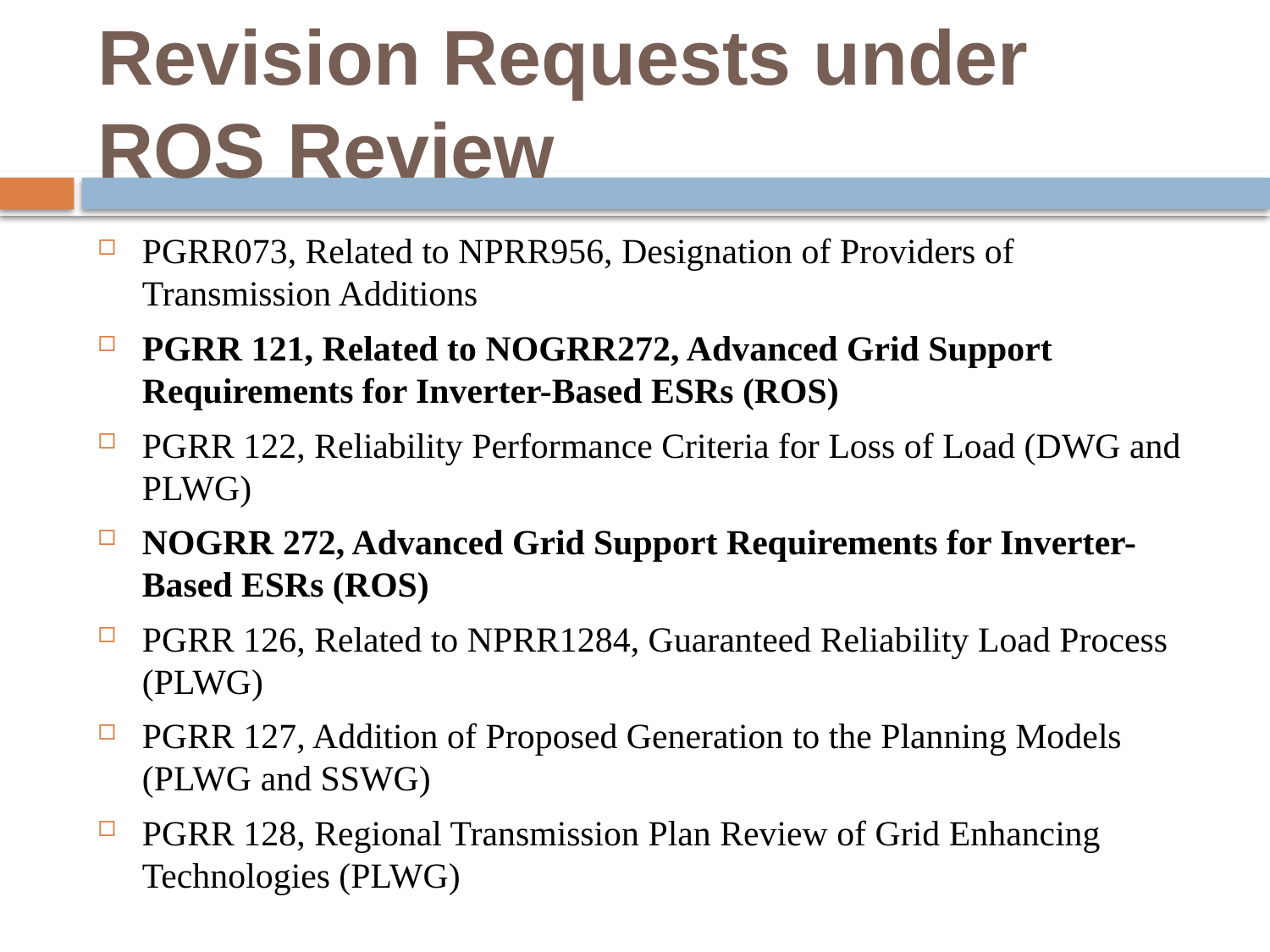

# Revision Requests under ROS Review
PGRR073, Related to NPRR956, Designation of Providers of Transmission Additions
PGRR 121, Related to NOGRR272, Advanced Grid Support Requirements for Inverter-Based ESRs (ROS)
PGRR 122, Reliability Performance Criteria for Loss of Load (DWG and PLWG)
NOGRR 272, Advanced Grid Support Requirements for Inverter-Based ESRs (ROS)
PGRR 126, Related to NPRR1284, Guaranteed Reliability Load Process (PLWG)
PGRR 127, Addition of Proposed Generation to the Planning Models (PLWG and SSWG)
PGRR 128, Regional Transmission Plan Review of Grid Enhancing Technologies (PLWG)